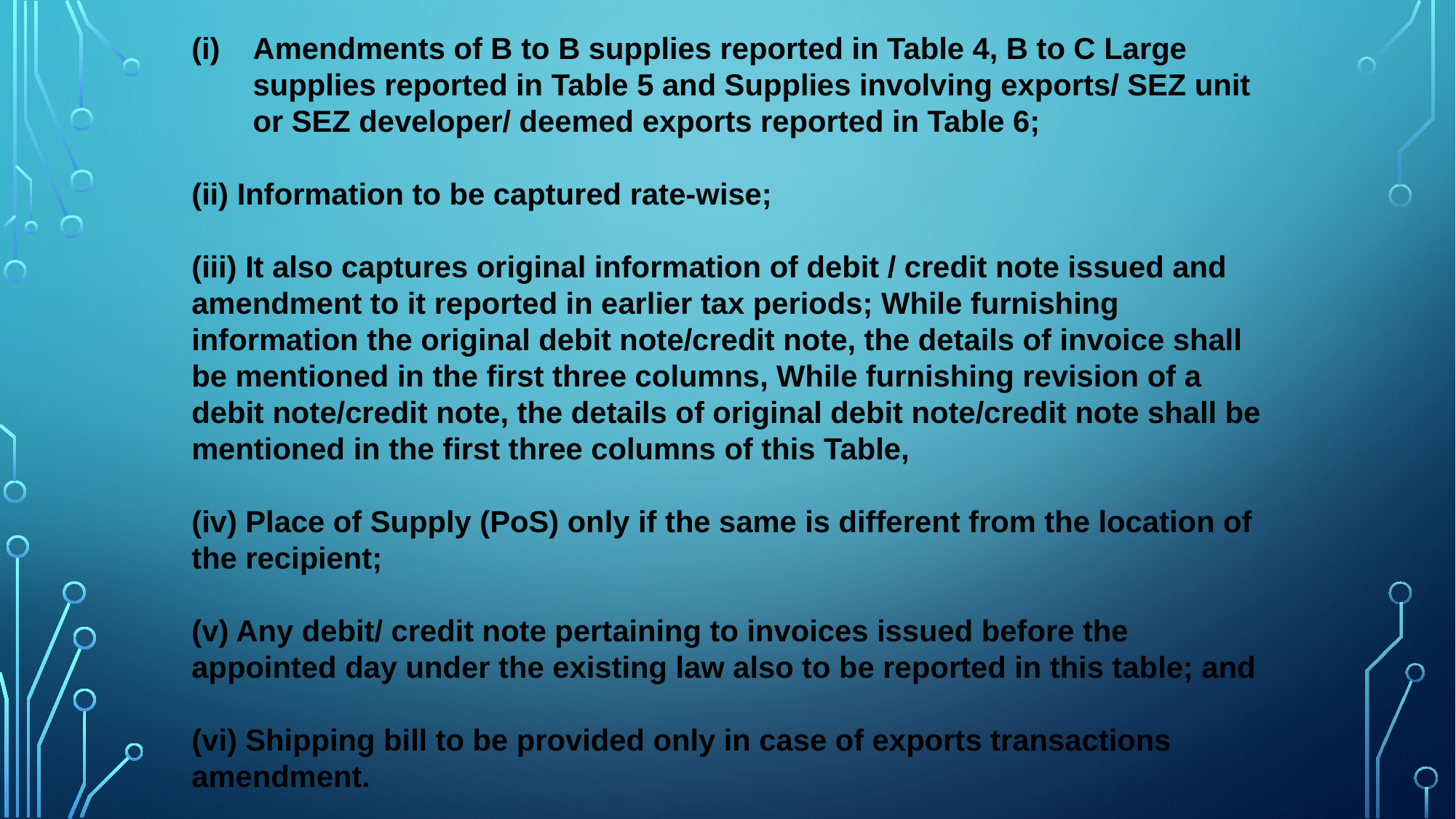

Amendments of B to B supplies reported in Table 4, B to C Large supplies reported in Table 5 and Supplies involving exports/ SEZ unit or SEZ developer/ deemed exports reported in Table 6;

(ii) Information to be captured rate-wise;

(iii) It also captures original information of debit / credit note issued and amendment to it reported in earlier tax periods; While furnishing information the original debit note/credit note, the details of invoice shall be mentioned in the first three columns, While furnishing revision of a debit note/credit note, the details of original debit note/credit note shall be mentioned in the first three columns of this Table,

(iv) Place of Supply (PoS) only if the same is different from the location of the recipient;

(v) Any debit/ credit note pertaining to invoices issued before the appointed day under the existing law also to be reported in this table; and

(vi) Shipping bill to be provided only in case of exports transactions amendment.